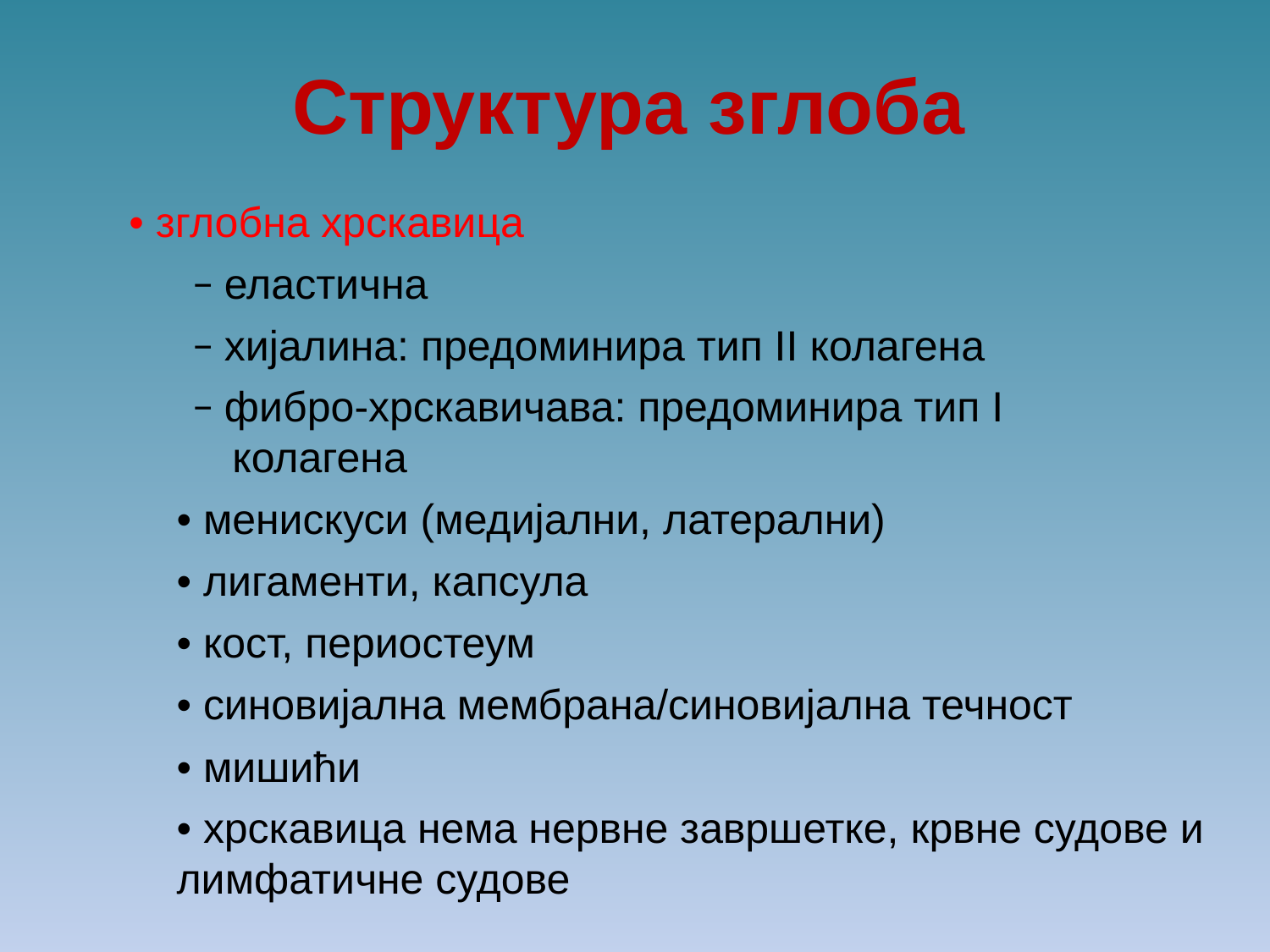

Структура зглоба
• зглобна хрскавица
− еластична
− хијалина: предоминира тип II колагена
− фибро-хрскавичава: предоминира тип I
колагена
• менискуси (медијални, латерални)
• лигаменти, капсула
• кост, периостеум
• синовијална мембрана/синовијална течност
• мишићи
• хрскавица нема нервне завршетке, крвне судове и
лимфатичне судове